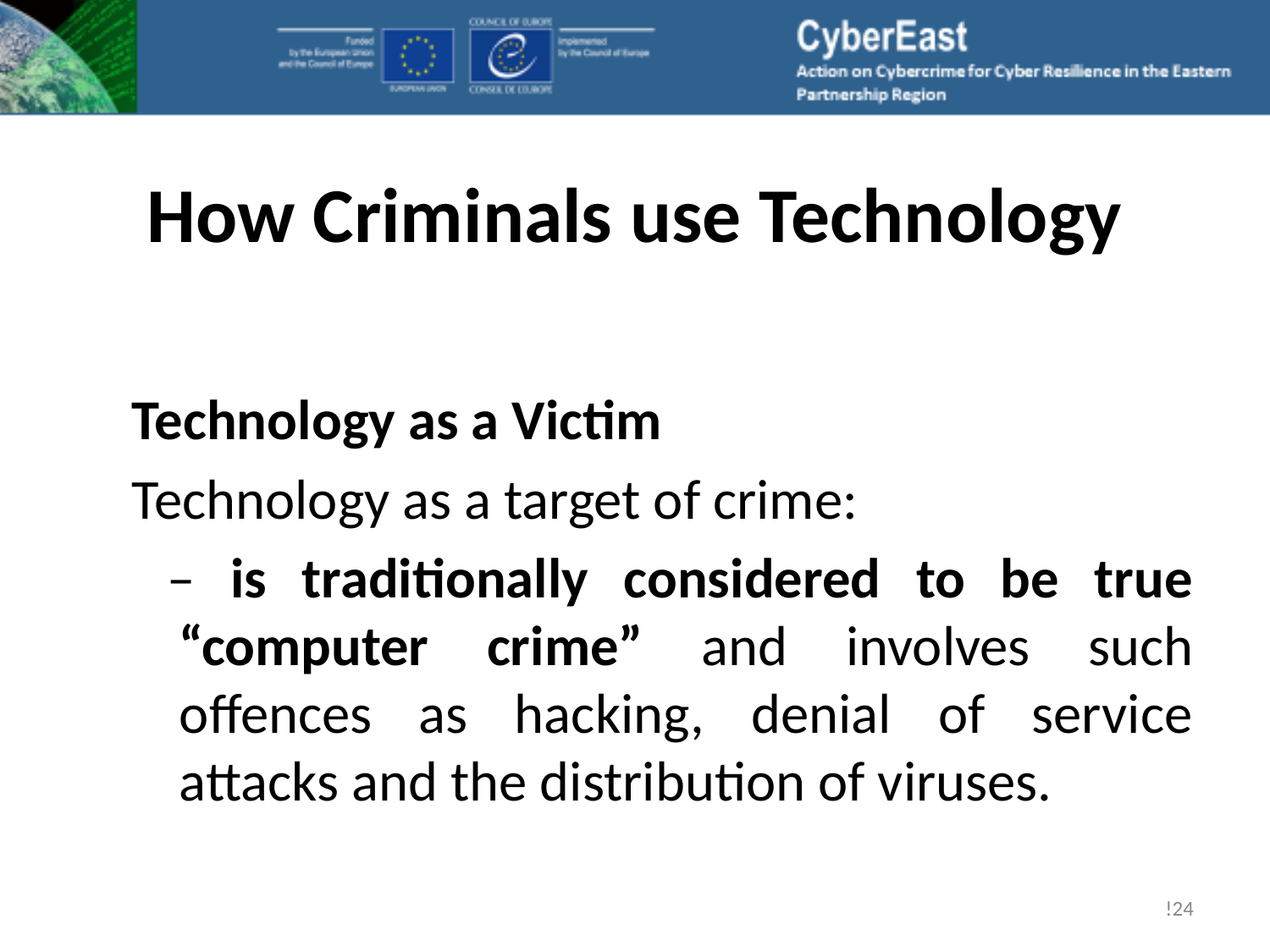

How Criminals use Technology
Technology as a Victim
Technology as a target of crime:
 – is traditionally considered to be true “computer crime” and involves such offences as hacking, denial of service attacks and the distribution of viruses.
!24